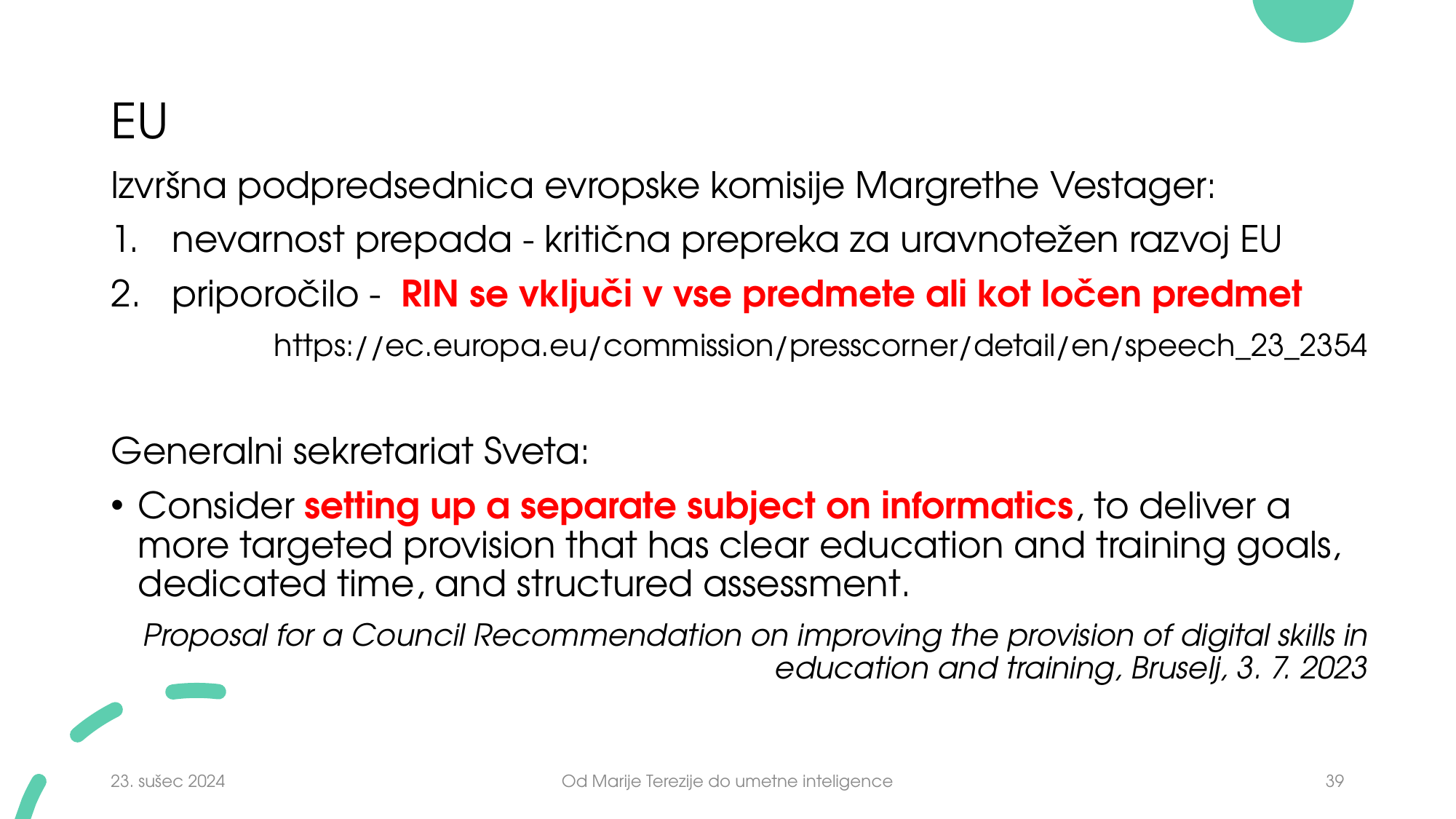

# EU
Izvršna podpredsednica evropske komisije Margrethe Vestager:
nevarnost prepada - kritična prepreka za uravnotežen razvoj EU
priporočilo -  RIN se vključi v vse predmete ali kot ločen predmet
https://ec.europa.eu/commission/presscorner/detail/en/speech_23_2354

Generalni sekretariat Sveta:
Consider setting up a separate subject on informatics, to deliver a more targeted provision that has clear education and training goals, dedicated time, and structured assessment.
Proposal for a Council Recommendation on improving the provision of digital skills in education and training, Bruselj, 3. 7. 2023
23. sušec 2024
Od Marije Terezije do umetne inteligence
39